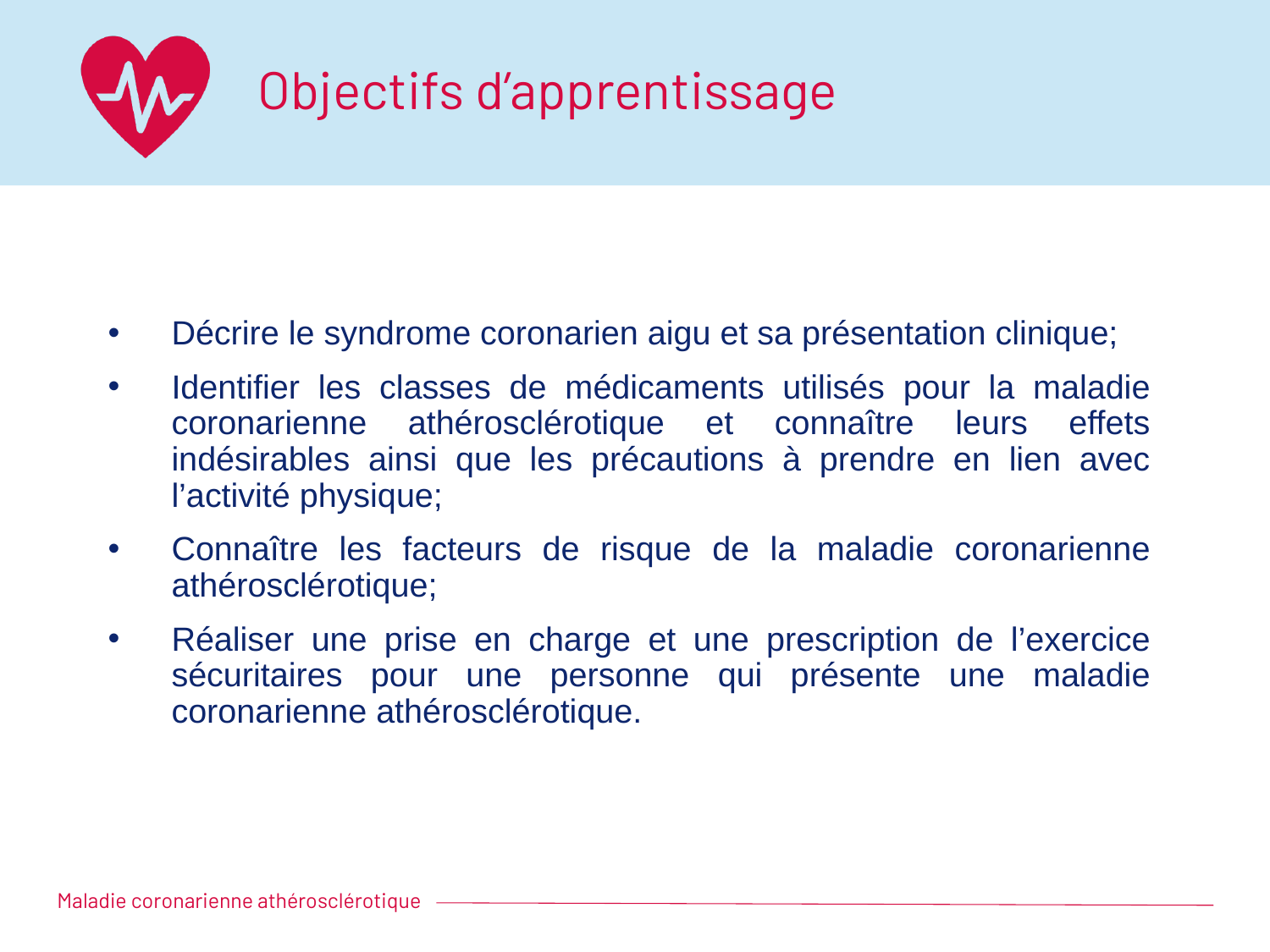

# Objectifs d’apprentissage
Décrire le syndrome coronarien aigu et sa présentation clinique;
Identifier les classes de médicaments utilisés pour la maladie coronarienne athérosclérotique et connaître leurs effets indésirables ainsi que les précautions à prendre en lien avec l’activité physique;
Connaître les facteurs de risque de la maladie coronarienne athérosclérotique;
Réaliser une prise en charge et une prescription de l’exercice sécuritaires pour une personne qui présente une maladie coronarienne athérosclérotique.